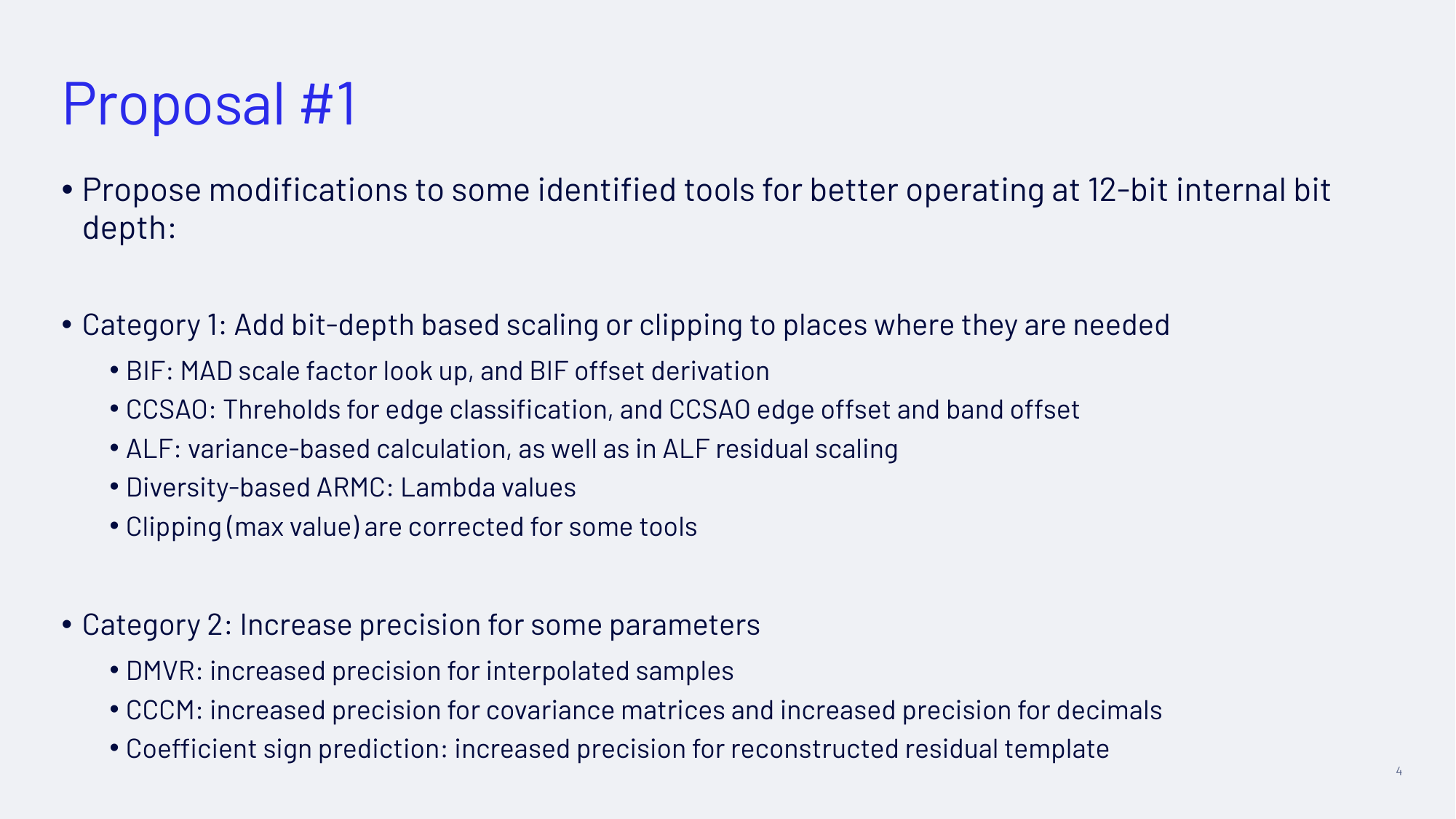

# Proposal #1
Propose modifications to some identified tools for better operating at 12-bit internal bit depth:

Category 1: Add bit-depth based scaling or clipping to places where they are needed
BIF: MAD scale factor look up, and BIF offset derivation
CCSAO: Threholds for edge classification, and CCSAO edge offset and band offset
ALF: variance-based calculation, as well as in ALF residual scaling
Diversity-based ARMC: Lambda values
Clipping (max value) are corrected for some tools

Category 2: Increase precision for some parameters
DMVR: increased precision for interpolated samples
CCCM: increased precision for covariance matrices and increased precision for decimals
Coefficient sign prediction: increased precision for reconstructed residual template